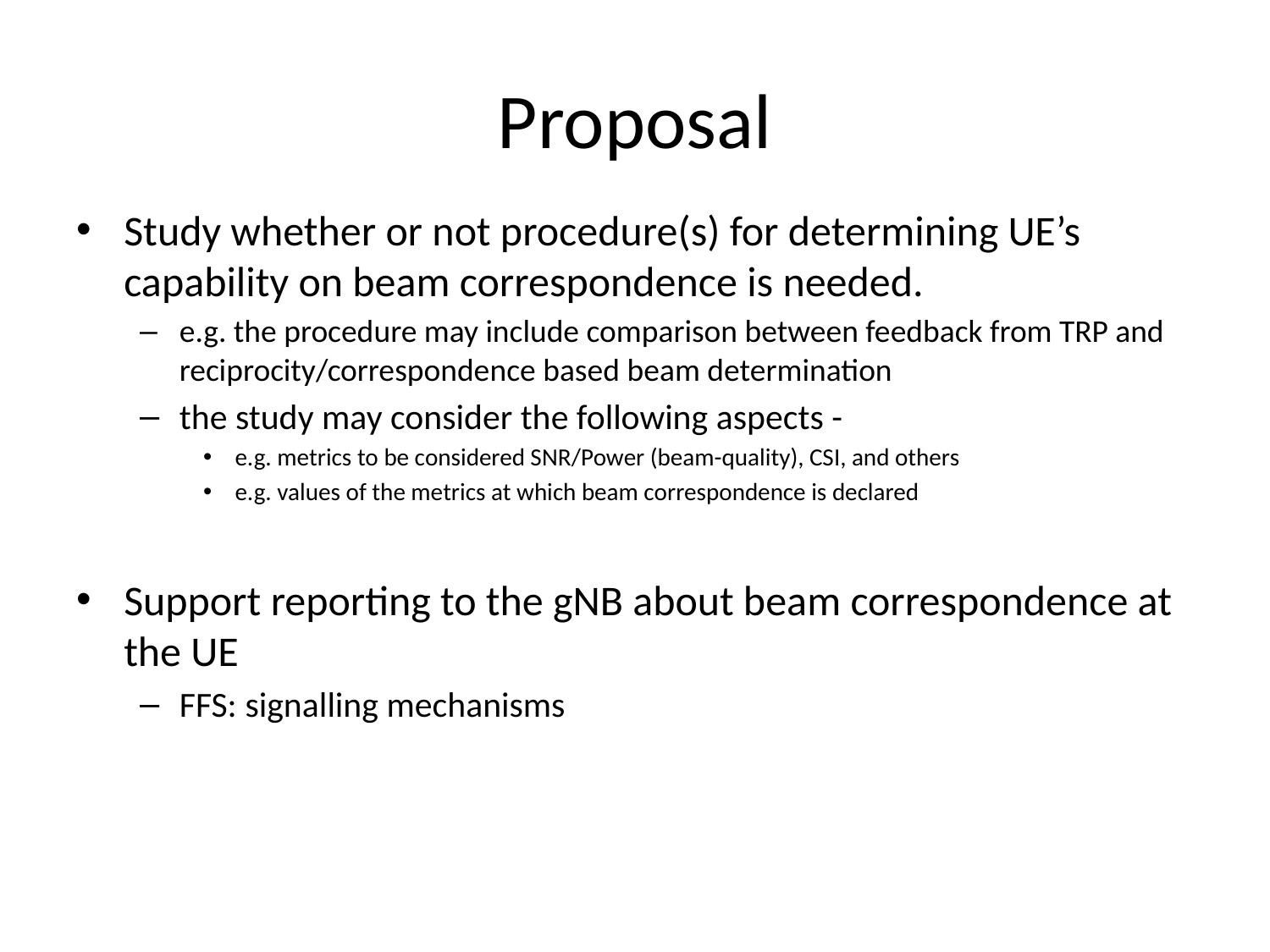

# Proposal
Study whether or not procedure(s) for determining UE’s capability on beam correspondence is needed.
e.g. the procedure may include comparison between feedback from TRP and reciprocity/correspondence based beam determination
the study may consider the following aspects -
e.g. metrics to be considered SNR/Power (beam-quality), CSI, and others
e.g. values of the metrics at which beam correspondence is declared

Support reporting to the gNB about beam correspondence at the UE
FFS: signalling mechanisms